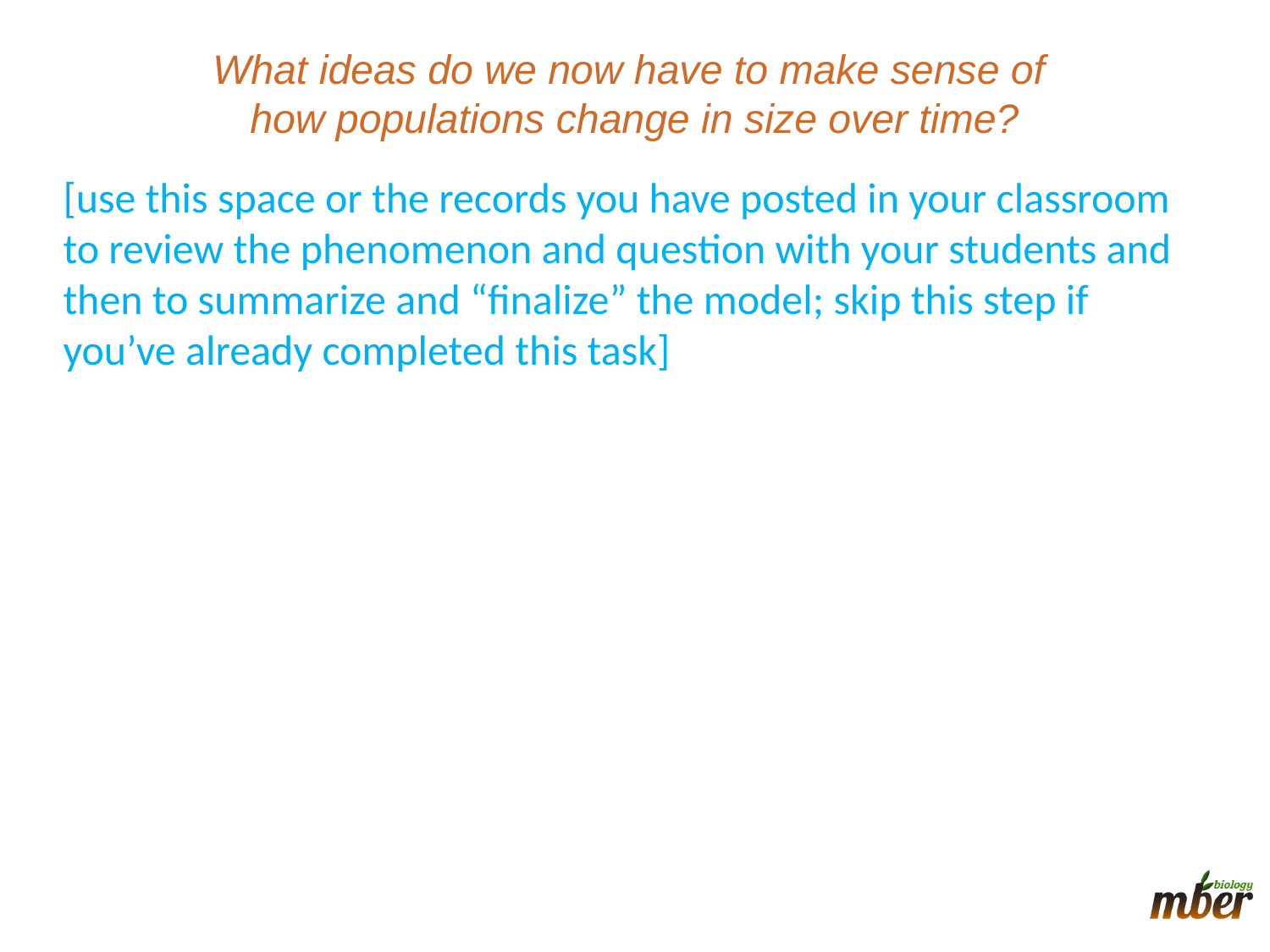

# What ideas do we now have to make sense of how populations change in size over time?
[use this space or the records you have posted in your classroom to review the phenomenon and question with your students and then to summarize and “finalize” the model; skip this step if you’ve already completed this task]